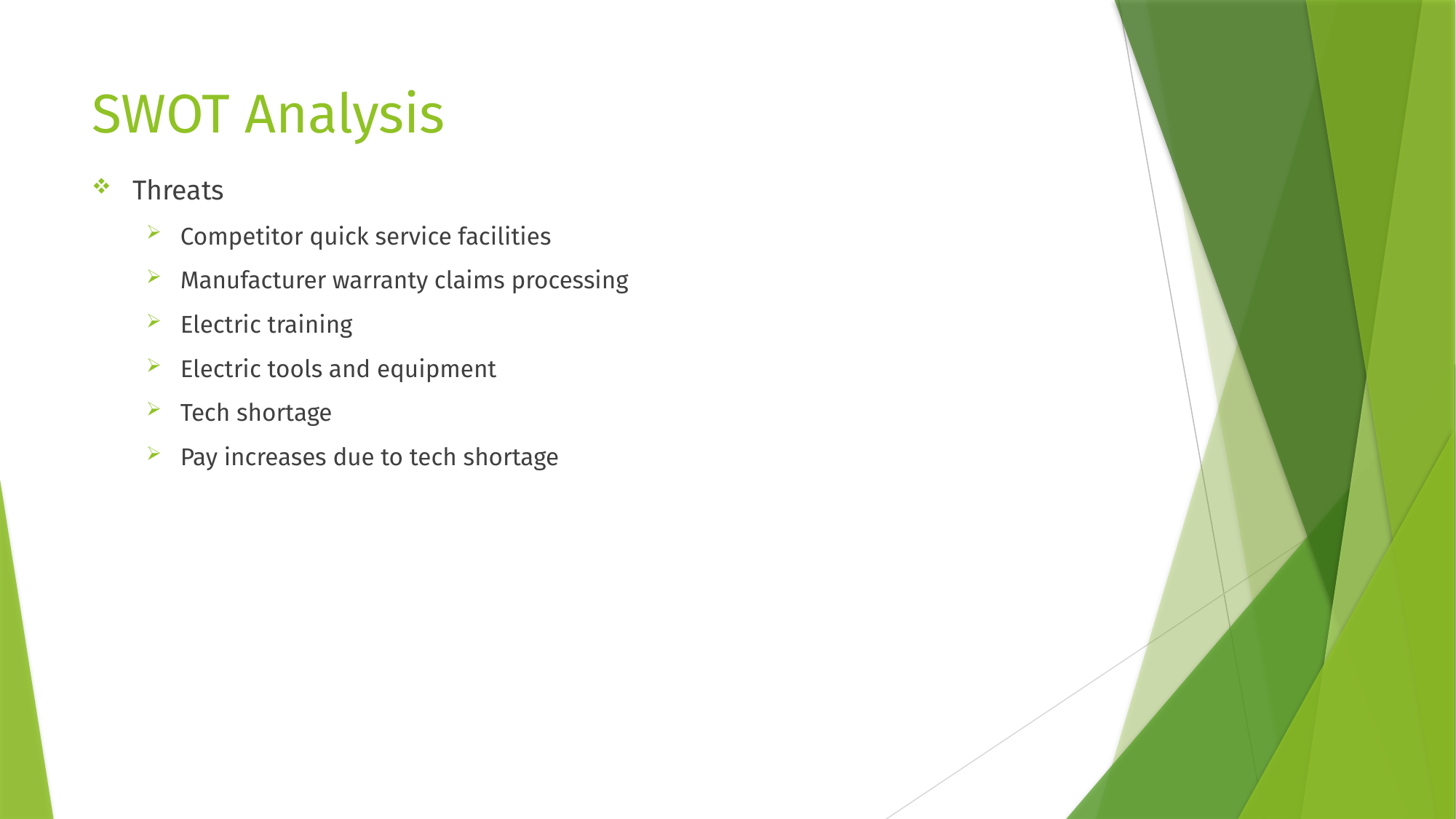

# SWOT Analysis
Threats
Competitor quick service facilities
Manufacturer warranty claims processing
Electric training
Electric tools and equipment
Tech shortage
Pay increases due to tech shortage